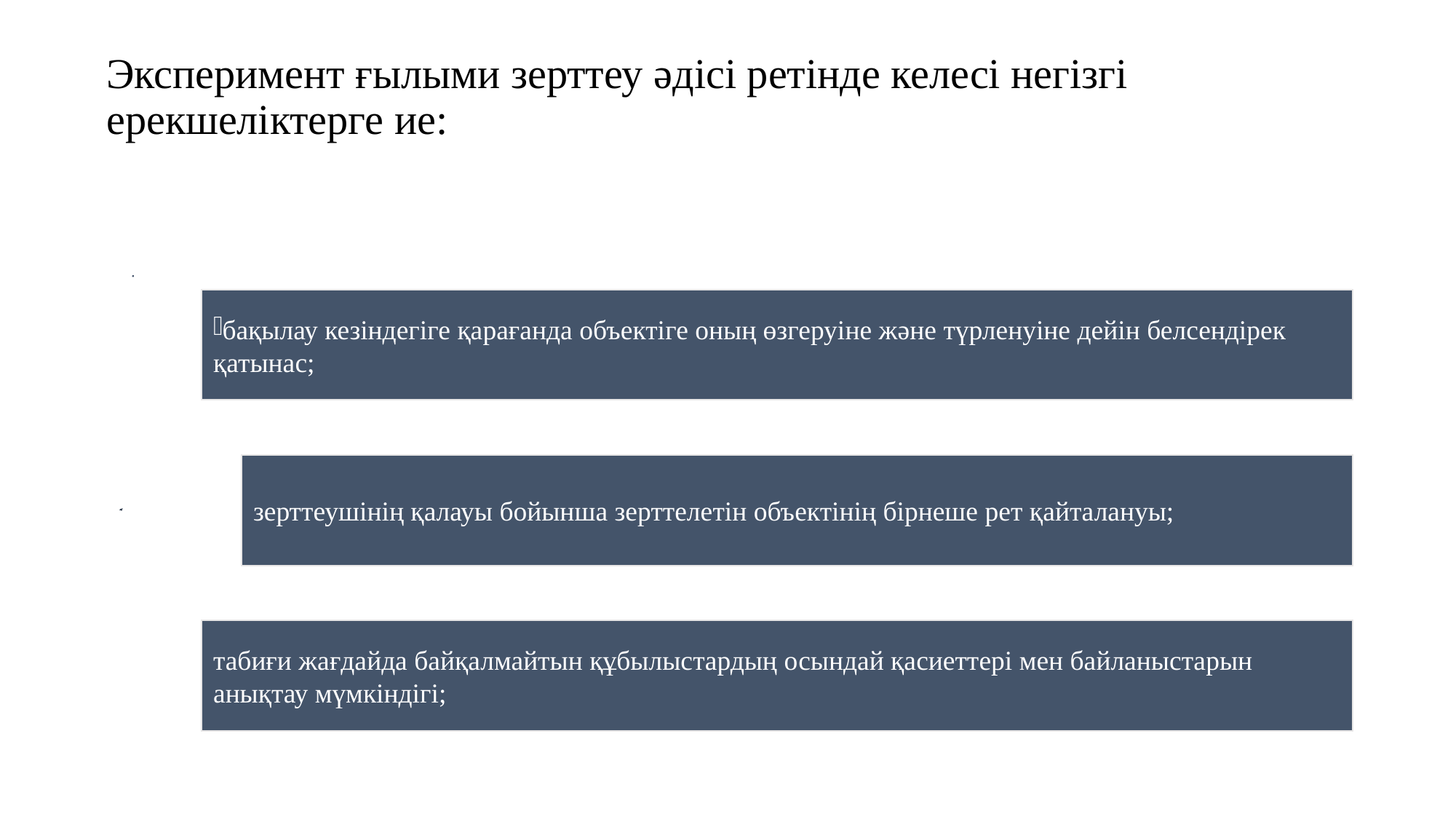

# Эксперимент ғылыми зерттеу әдісі ретінде келесі негізгі ерекшеліктерге ие:
бақылау кезіндегіге қарағанда объектіге оның өзгеруіне және түрленуіне дейін белсендірек қатынас;
зерттеушінің қалауы бойынша зерттелетін объектінің бірнеше рет қайталануы;
табиғи жағдайда байқалмайтын құбылыстардың осындай қасиеттері мен байланыстарын анықтау мүмкіндігі;